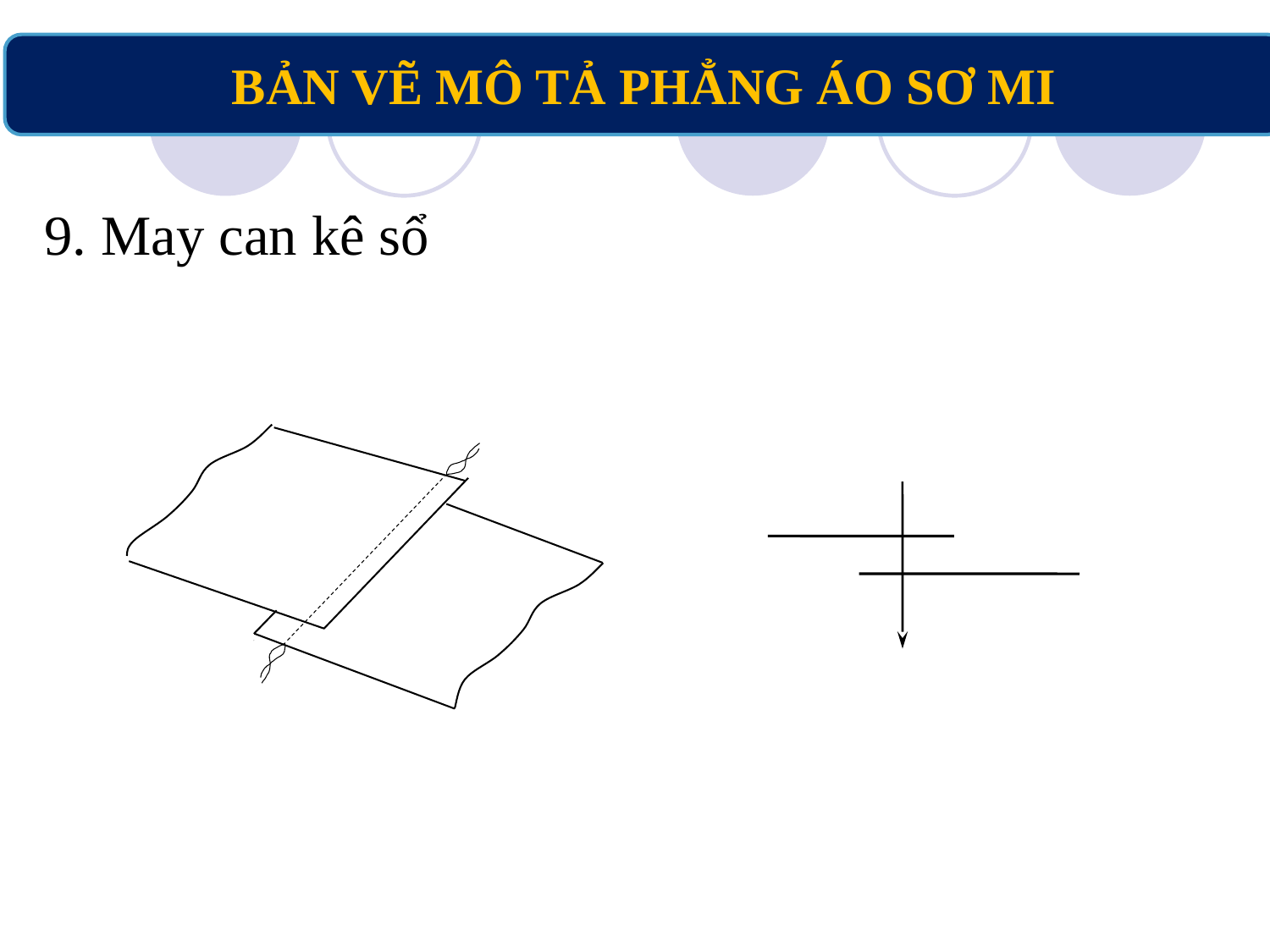

BẢN VẼ MÔ TẢ PHẲNG ÁO SƠ MI

9. May can kê sổ